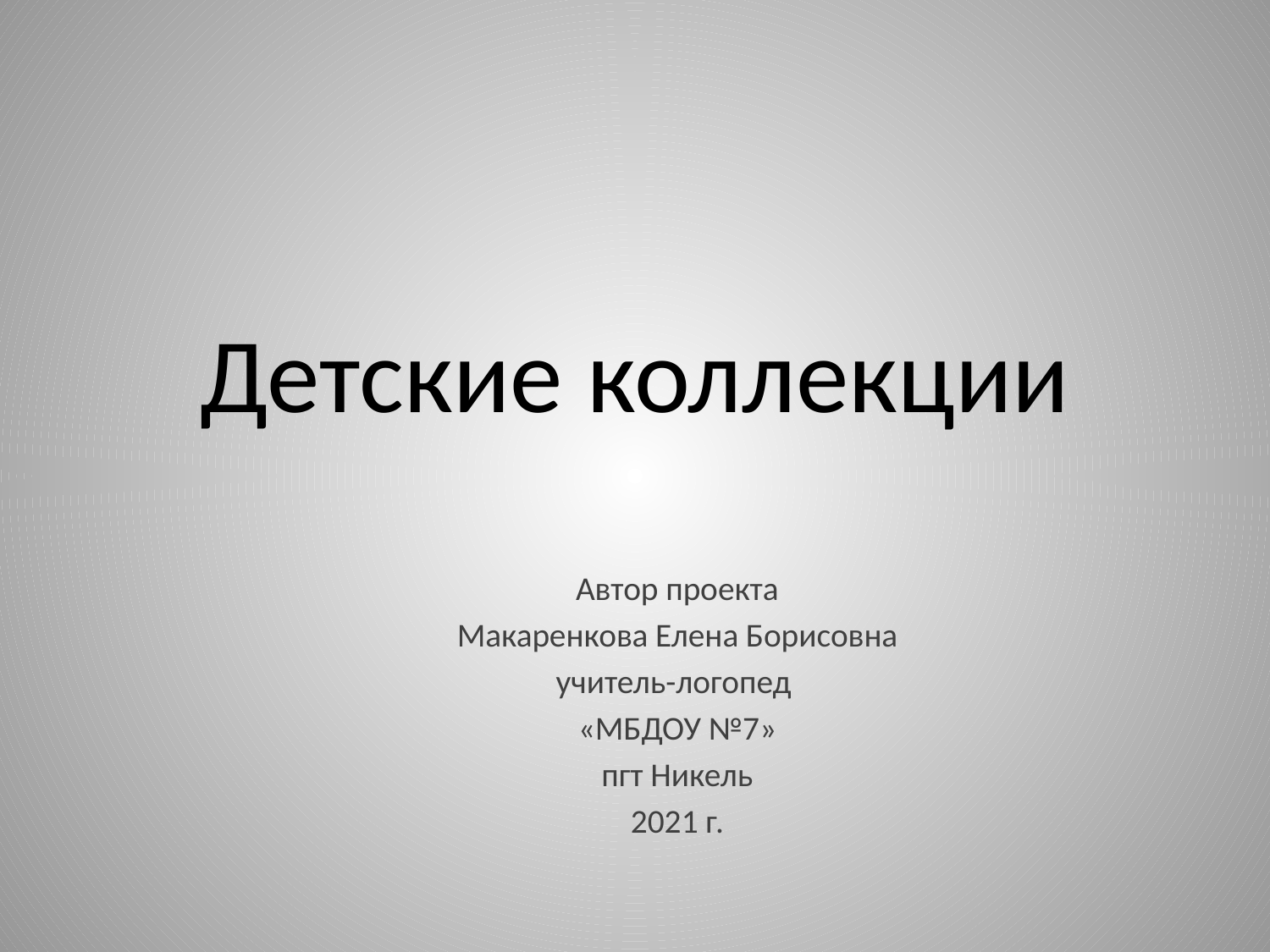

# Детские коллекции
Автор проекта
Макаренкова Елена Борисовна
учитель-логопед
«МБДОУ №7»
пгт Никель
2021 г.